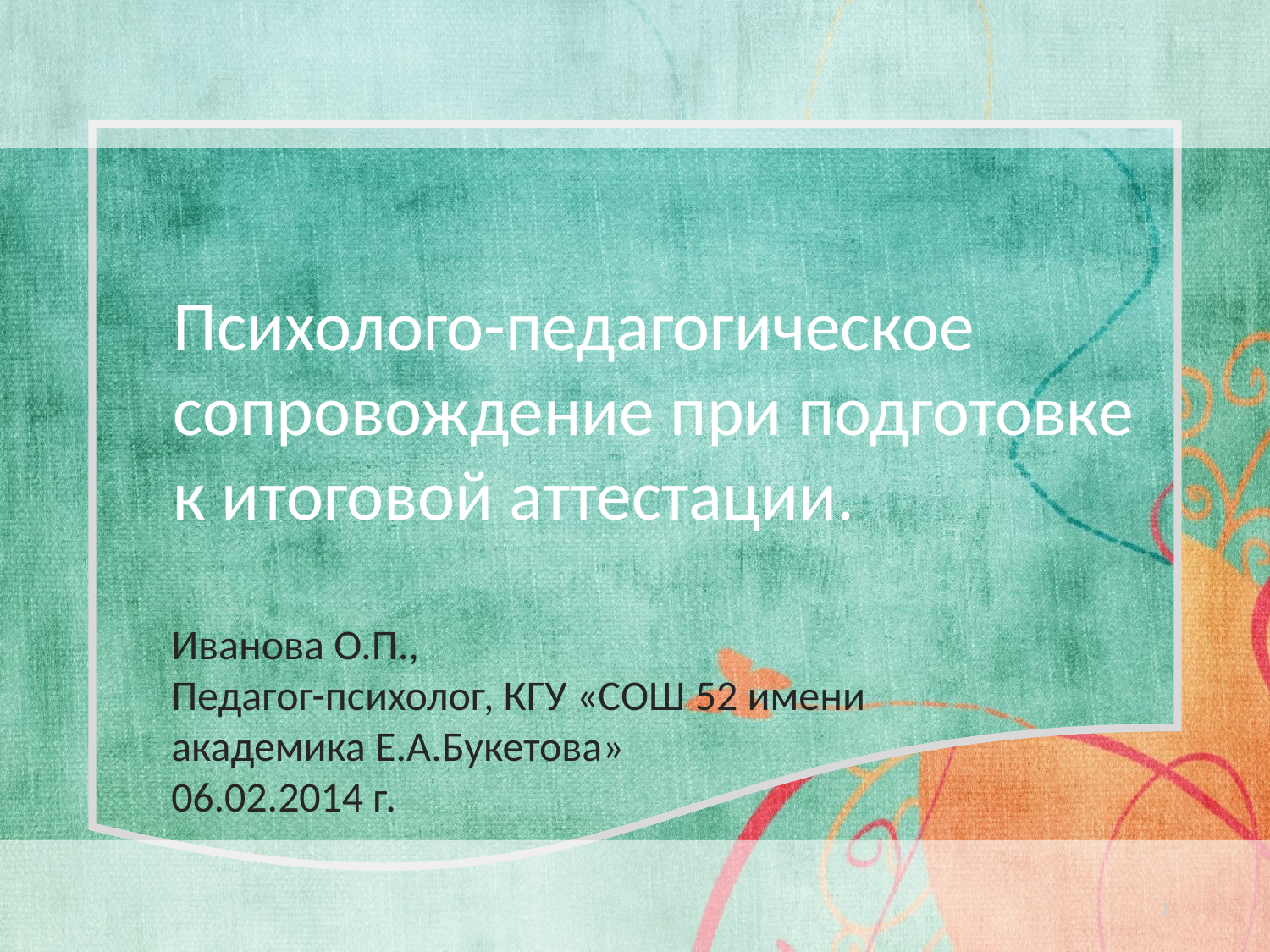

Психолого-педагогическое сопровождение при подготовке к итоговой аттестации.
Иванова О.П.,
Педагог-психолог, КГУ «СОШ 52 имени академика Е.А.Букетова»
06.02.2014 г.

1